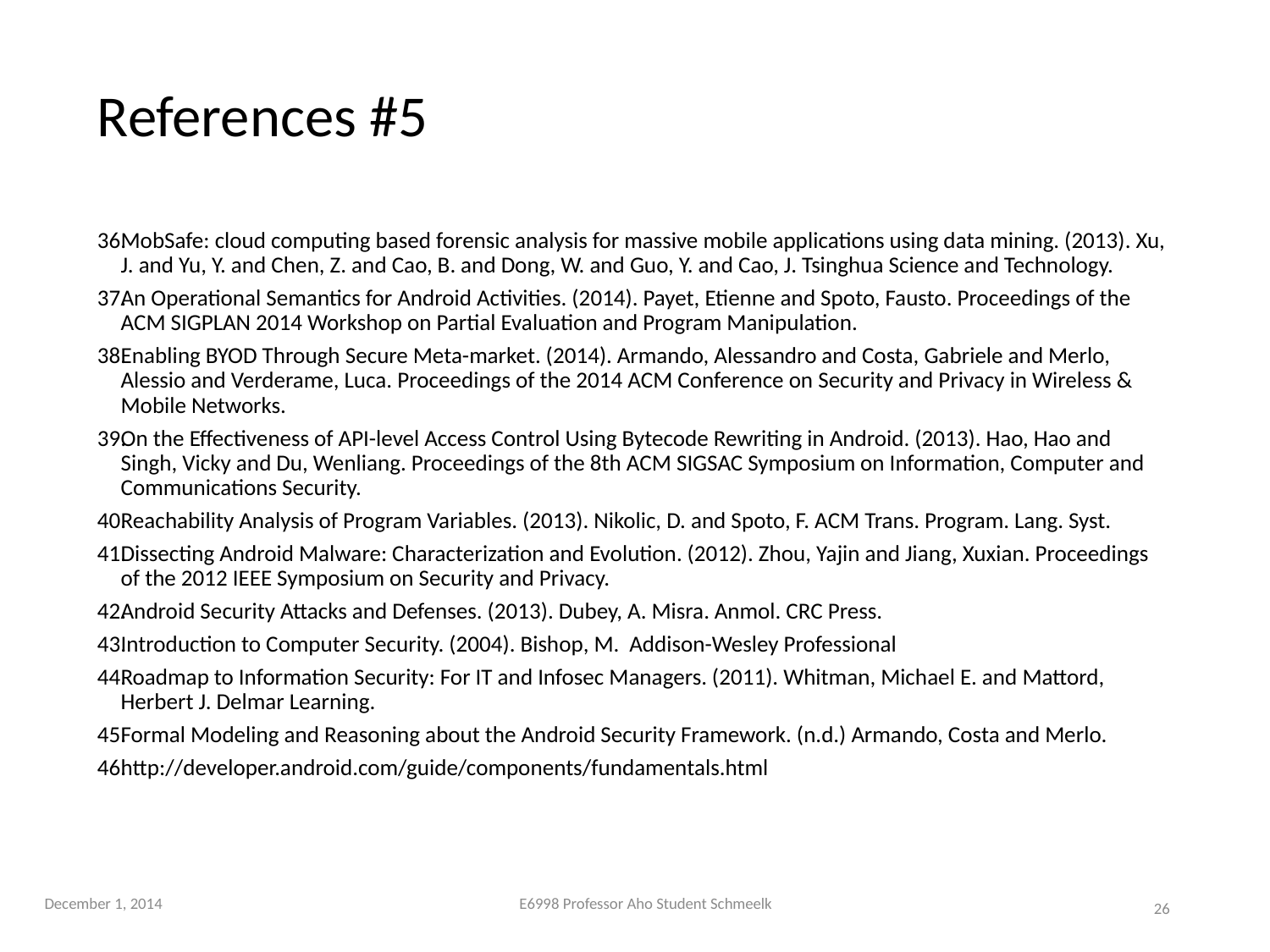

# References #5
MobSafe: cloud computing based forensic analysis for massive mobile applications using data mining. (2013). Xu, J. and Yu, Y. and Chen, Z. and Cao, B. and Dong, W. and Guo, Y. and Cao, J. Tsinghua Science and Technology.
An Operational Semantics for Android Activities. (2014). Payet, Etienne and Spoto, Fausto. Proceedings of the ACM SIGPLAN 2014 Workshop on Partial Evaluation and Program Manipulation.
Enabling BYOD Through Secure Meta-market. (2014). Armando, Alessandro and Costa, Gabriele and Merlo, Alessio and Verderame, Luca. Proceedings of the 2014 ACM Conference on Security and Privacy in Wireless & Mobile Networks.
On the Effectiveness of API-level Access Control Using Bytecode Rewriting in Android. (2013). Hao, Hao and Singh, Vicky and Du, Wenliang. Proceedings of the 8th ACM SIGSAC Symposium on Information, Computer and Communications Security.
Reachability Analysis of Program Variables. (2013). Nikolic, D. and Spoto, F. ACM Trans. Program. Lang. Syst.
Dissecting Android Malware: Characterization and Evolution. (2012). Zhou, Yajin and Jiang, Xuxian. Proceedings of the 2012 IEEE Symposium on Security and Privacy.
Android Security Attacks and Defenses. (2013). Dubey, A. Misra. Anmol. CRC Press.
Introduction to Computer Security. (2004). Bishop, M.  Addison-Wesley Professional
Roadmap to Information Security: For IT and Infosec Managers. (2011). Whitman, Michael E. and Mattord, Herbert J. Delmar Learning.
Formal Modeling and Reasoning about the Android Security Framework. (n.d.) Armando, Costa and Merlo.
http://developer.android.com/guide/components/fundamentals.html

December 1, 2014
E6998 Professor Aho Student Schmeelk
26